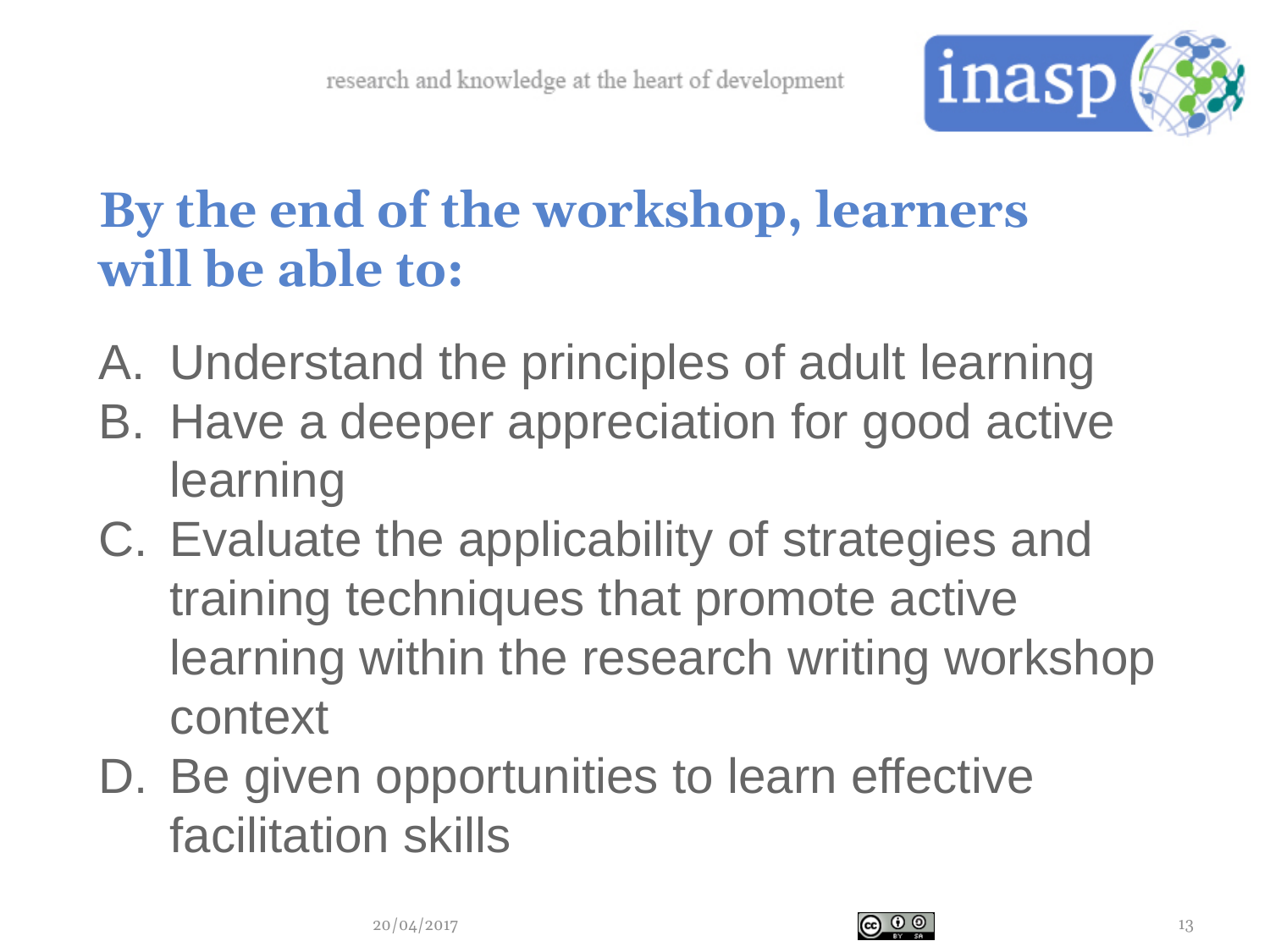

By the end of the workshop, learners will be able to:
Understand the principles of adult learning
Have a deeper appreciation for good active learning
Evaluate the applicability of strategies and training techniques that promote active learning within the research writing workshop context
Be given opportunities to learn effective facilitation skills
20/04/2017

13